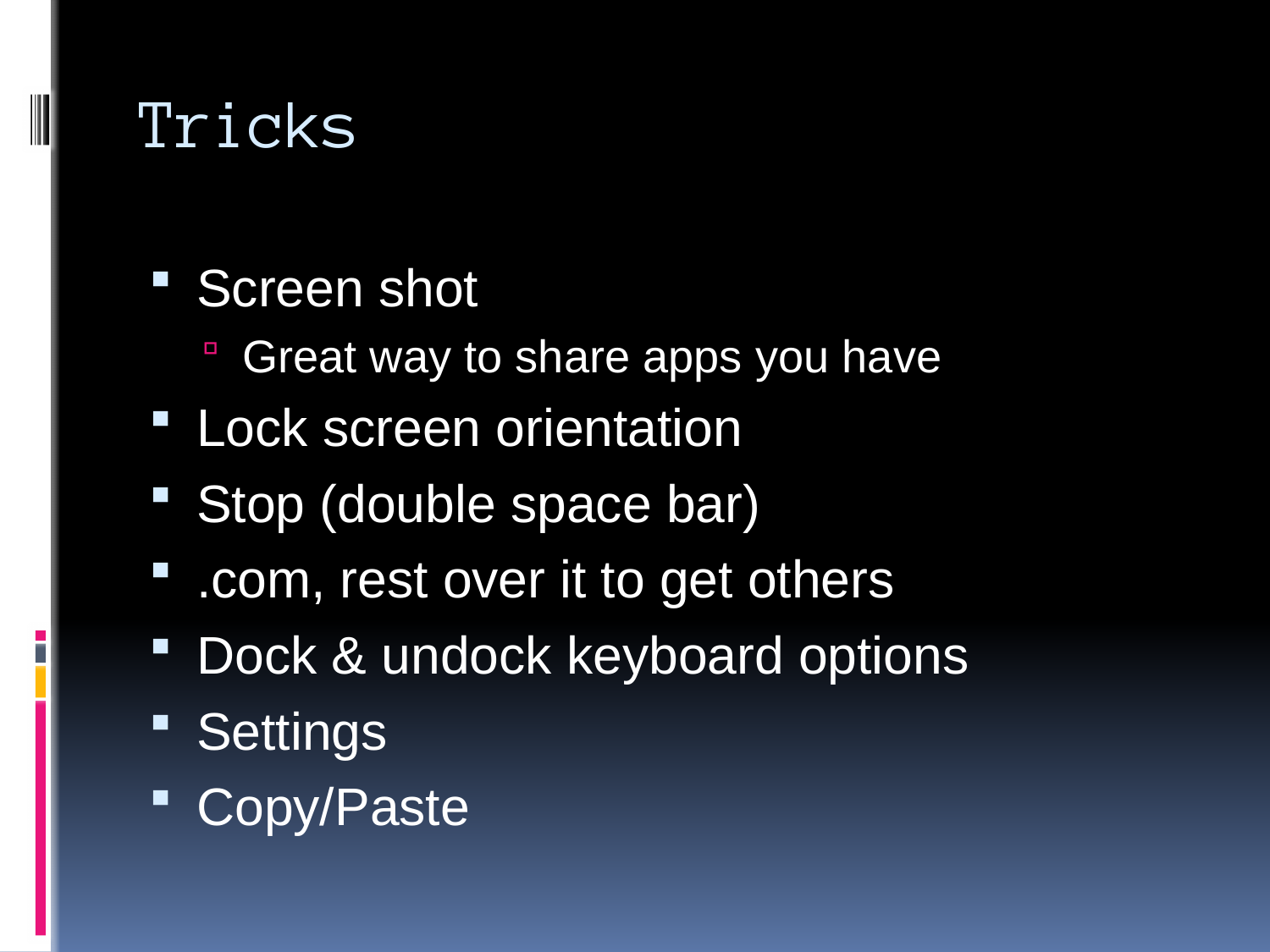

# Tricks
Screen shot
Great way to share apps you have
Lock screen orientation
Stop (double space bar)
.com, rest over it to get others
Dock & undock keyboard options
Settings
Copy/Paste